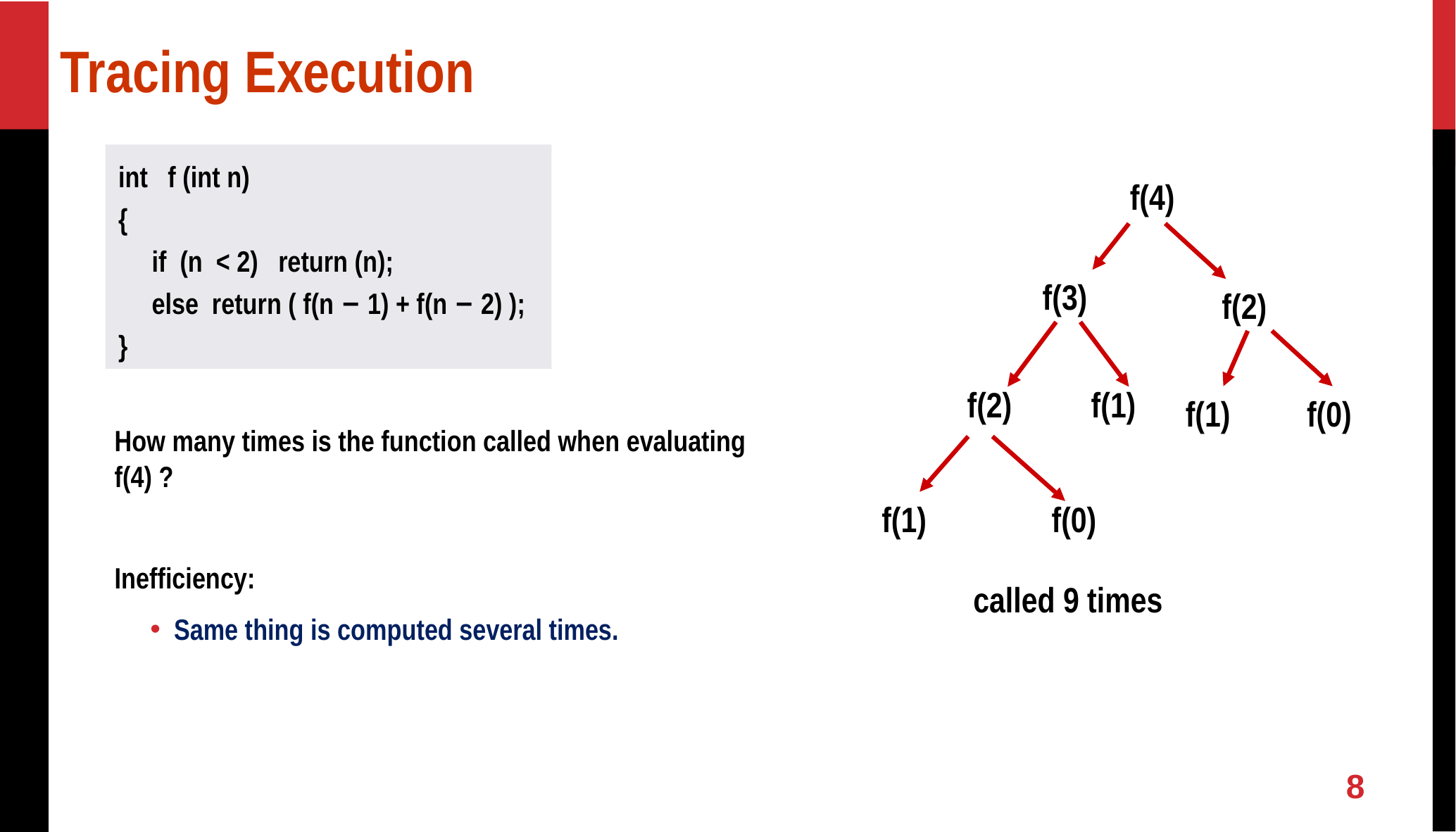

# Tracing Execution
int   f (int n)
{
     if  (n  < 2)   return (n);
     else  return ( f(n − 1) + f(n − 2) );
}
f(4)
f(3)
f(2)
f(2)
f(1)
f(1)
f(0)
f(1)
f(0)
called 9 times
How many times is the function called when evaluating f(4) ?

Inefficiency:
Same thing is computed several times.
8